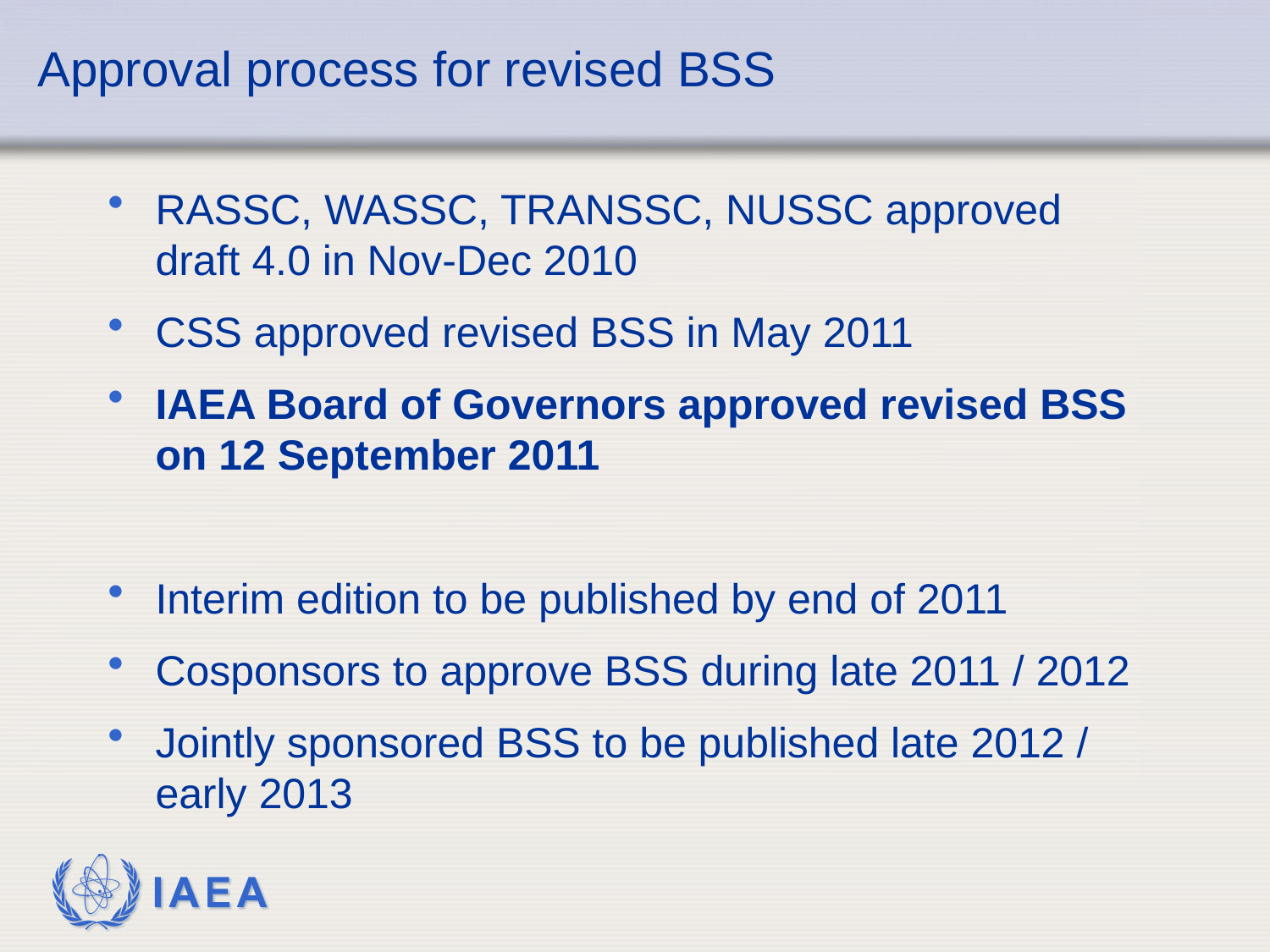

# Approval process for revised BSS
RASSC, WASSC, TRANSSC, NUSSC approved draft 4.0 in Nov-Dec 2010
CSS approved revised BSS in May 2011
IAEA Board of Governors approved revised BSS on 12 September 2011

Interim edition to be published by end of 2011
Cosponsors to approve BSS during late 2011 / 2012
Jointly sponsored BSS to be published late 2012 / early 2013